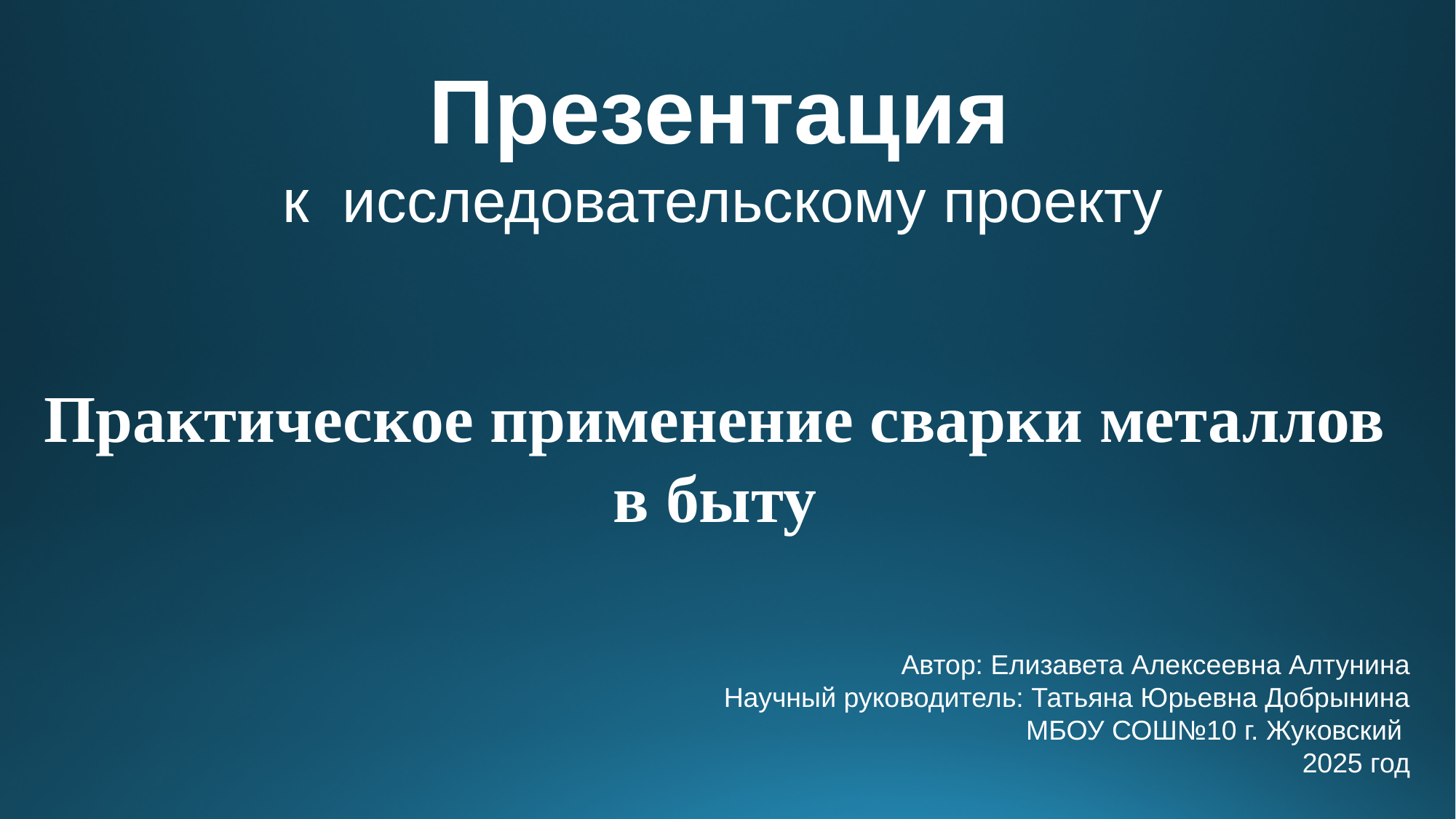

Презентация
к  исследовательскому проекту
Практическое применение сварки металлов в быту

Автор: Елизавета Алексеевна Алтунина
Научный руководитель: Татьяна Юрьевна Добрынина
МБОУ СОШ№10 г. Жуковский
2025 год